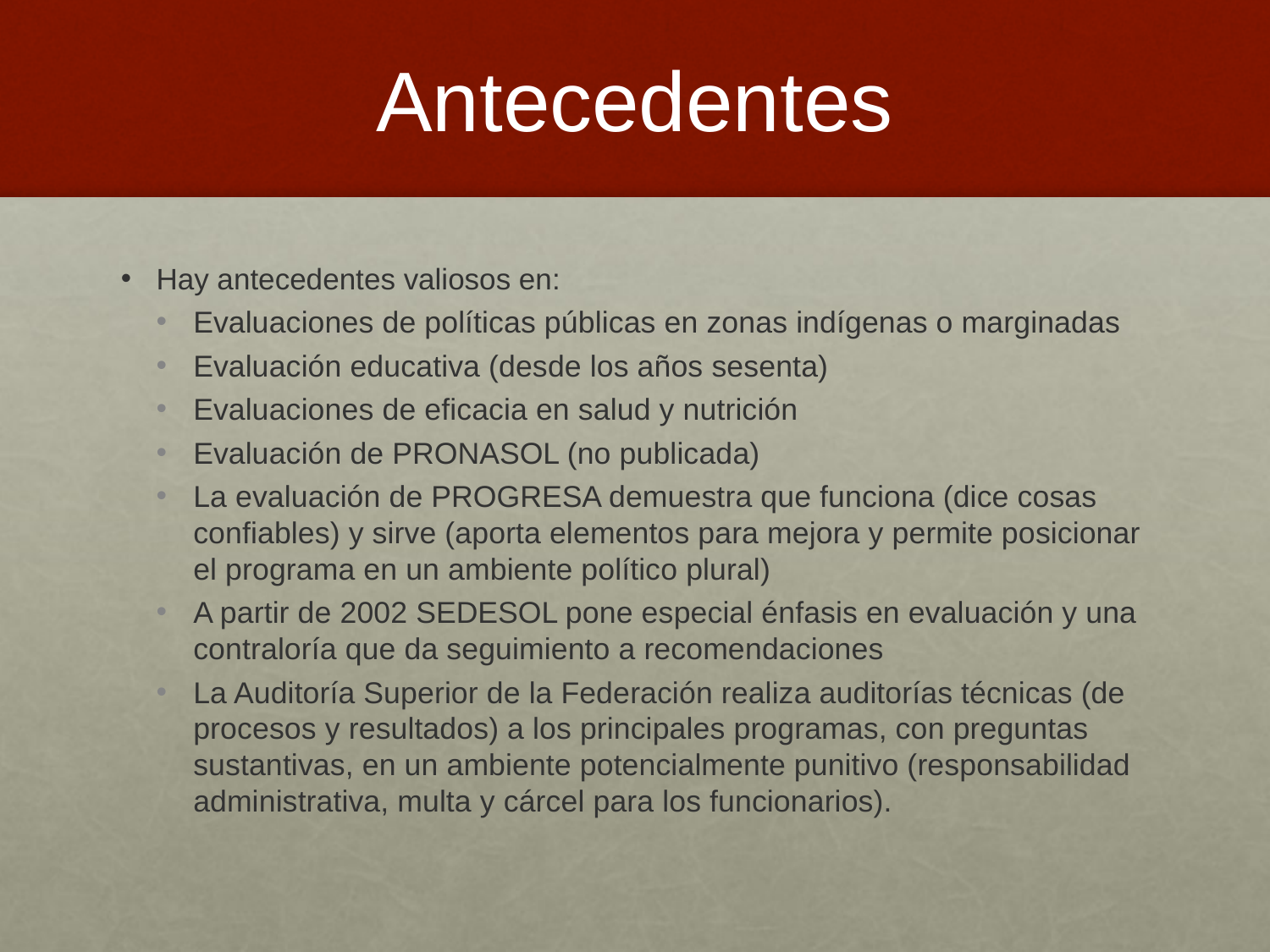

# Antecedentes
Hay antecedentes valiosos en:
Evaluaciones de políticas públicas en zonas indígenas o marginadas
Evaluación educativa (desde los años sesenta)
Evaluaciones de eficacia en salud y nutrición
Evaluación de PRONASOL (no publicada)
La evaluación de PROGRESA demuestra que funciona (dice cosas confiables) y sirve (aporta elementos para mejora y permite posicionar el programa en un ambiente político plural)
A partir de 2002 SEDESOL pone especial énfasis en evaluación y una contraloría que da seguimiento a recomendaciones
La Auditoría Superior de la Federación realiza auditorías técnicas (de procesos y resultados) a los principales programas, con preguntas sustantivas, en un ambiente potencialmente punitivo (responsabilidad administrativa, multa y cárcel para los funcionarios).